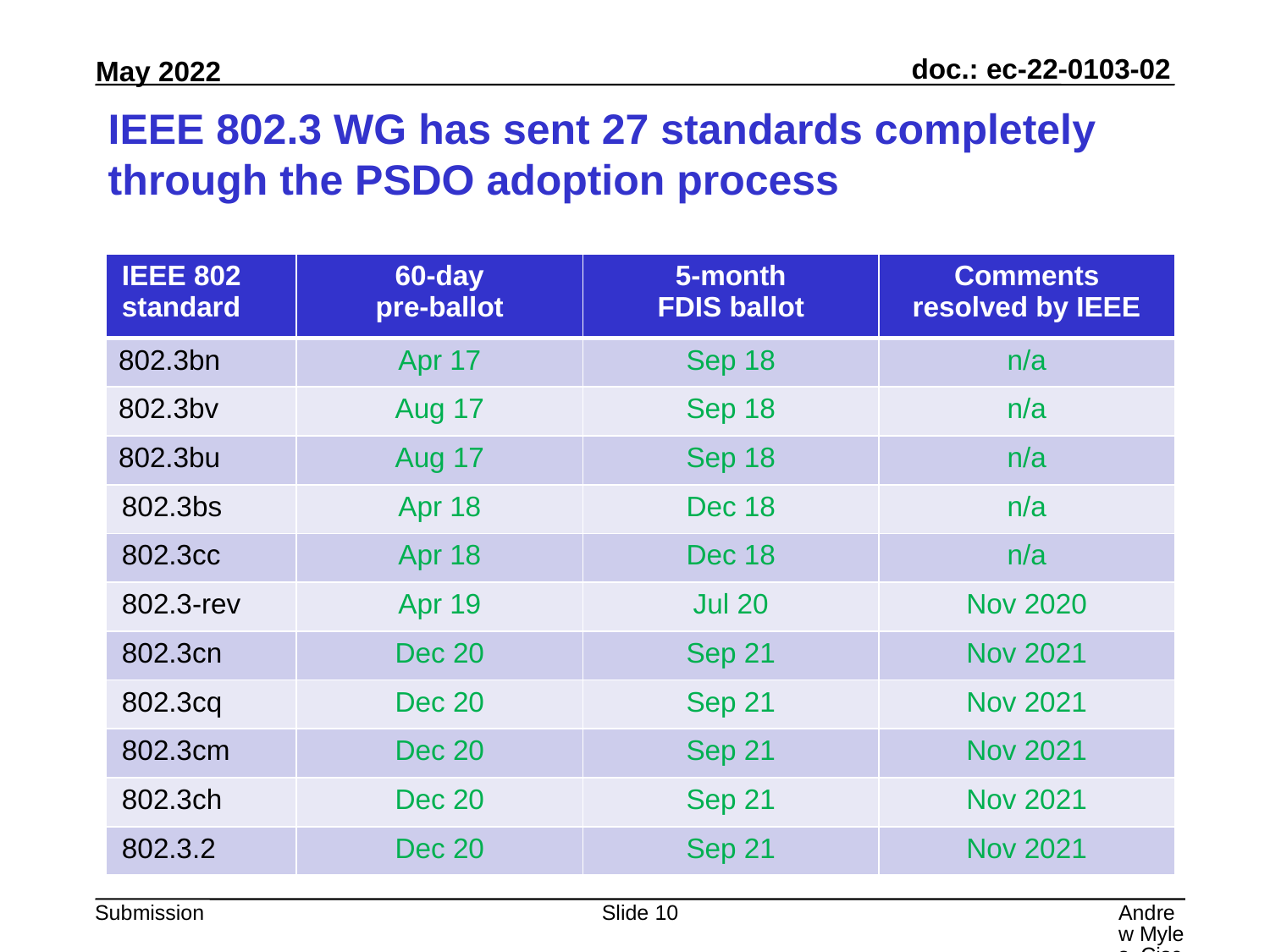

# IEEE 802.3 WG has sent 27 standards completely through the PSDO adoption process
| IEEE 802 standard | 60-day pre-ballot | 5-month FDIS ballot | Comments resolved by IEEE |
| --- | --- | --- | --- |
| 802.3bn | Apr 17 | Sep 18 | n/a |
| 802.3bv | Aug 17 | Sep 18 | n/a |
| 802.3bu | Aug 17 | Sep 18 | n/a |
| 802.3bs | Apr 18 | Dec 18 | n/a |
| 802.3cc | Apr 18 | Dec 18 | n/a |
| 802.3-rev | Apr 19 | Jul 20 | Nov 2020 |
| 802.3cn | Dec 20 | Sep 21 | Nov 2021 |
| 802.3cq | Dec 20 | Sep 21 | Nov 2021 |
| 802.3cm | Dec 20 | Sep 21 | Nov 2021 |
| 802.3ch | Dec 20 | Sep 21 | Nov 2021 |
| 802.3.2 | Dec 20 | Sep 21 | Nov 2021 |
Slide 10
Andrew Myles, Cisco